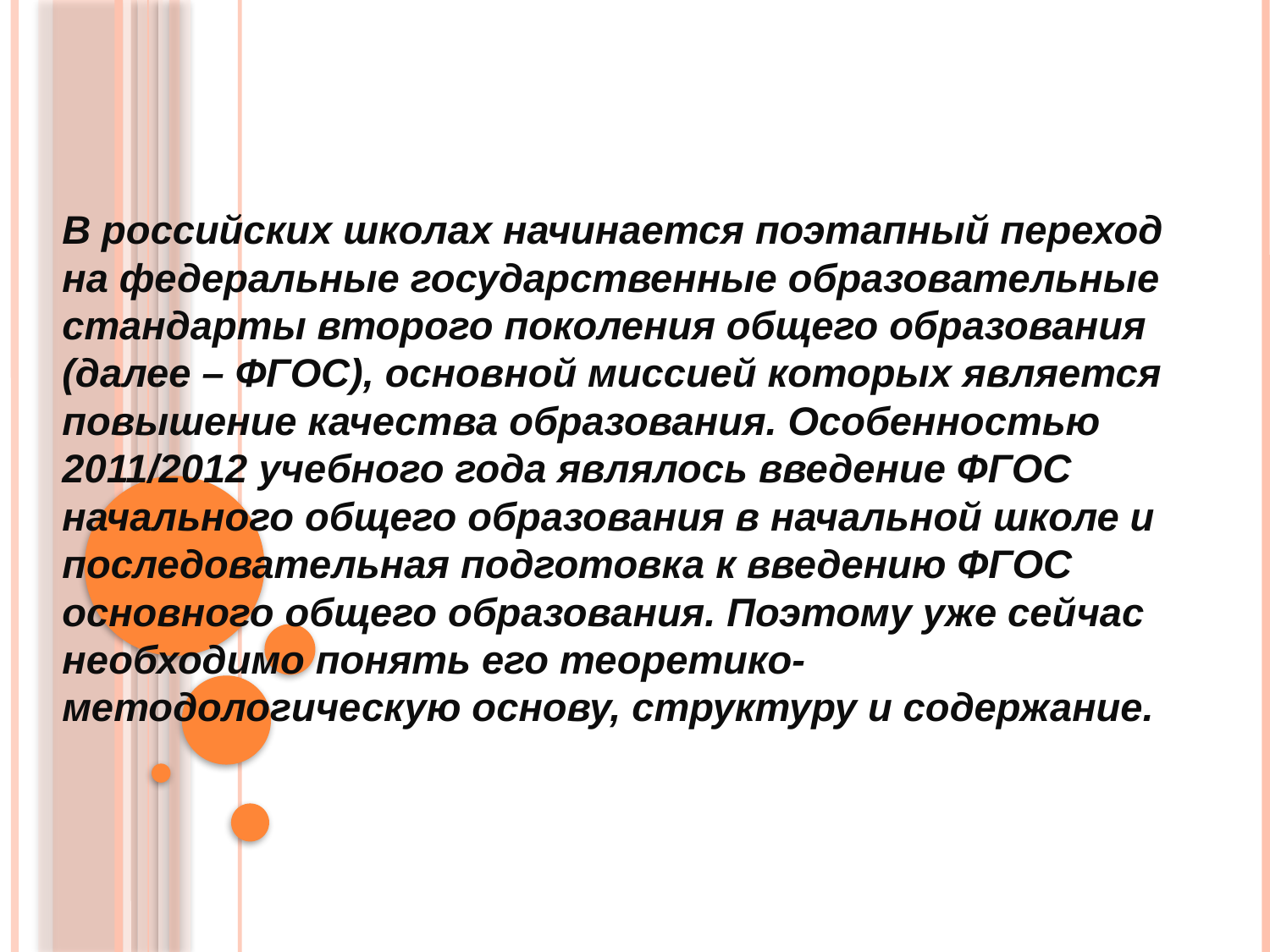

#
В российских школах начинается поэтапный переход на федеральные государственные образовательные стандарты второго поколения общего образования (далее – ФГОС), основной миссией которых является повышение качества образования. Особенностью 2011/2012 учебного года являлось введение ФГОС начального общего образования в начальной школе и последовательная подготовка к введению ФГОС основного общего образования. Поэтому уже сейчас необходимо понять его теоретико-методологическую основу, структуру и содержание.